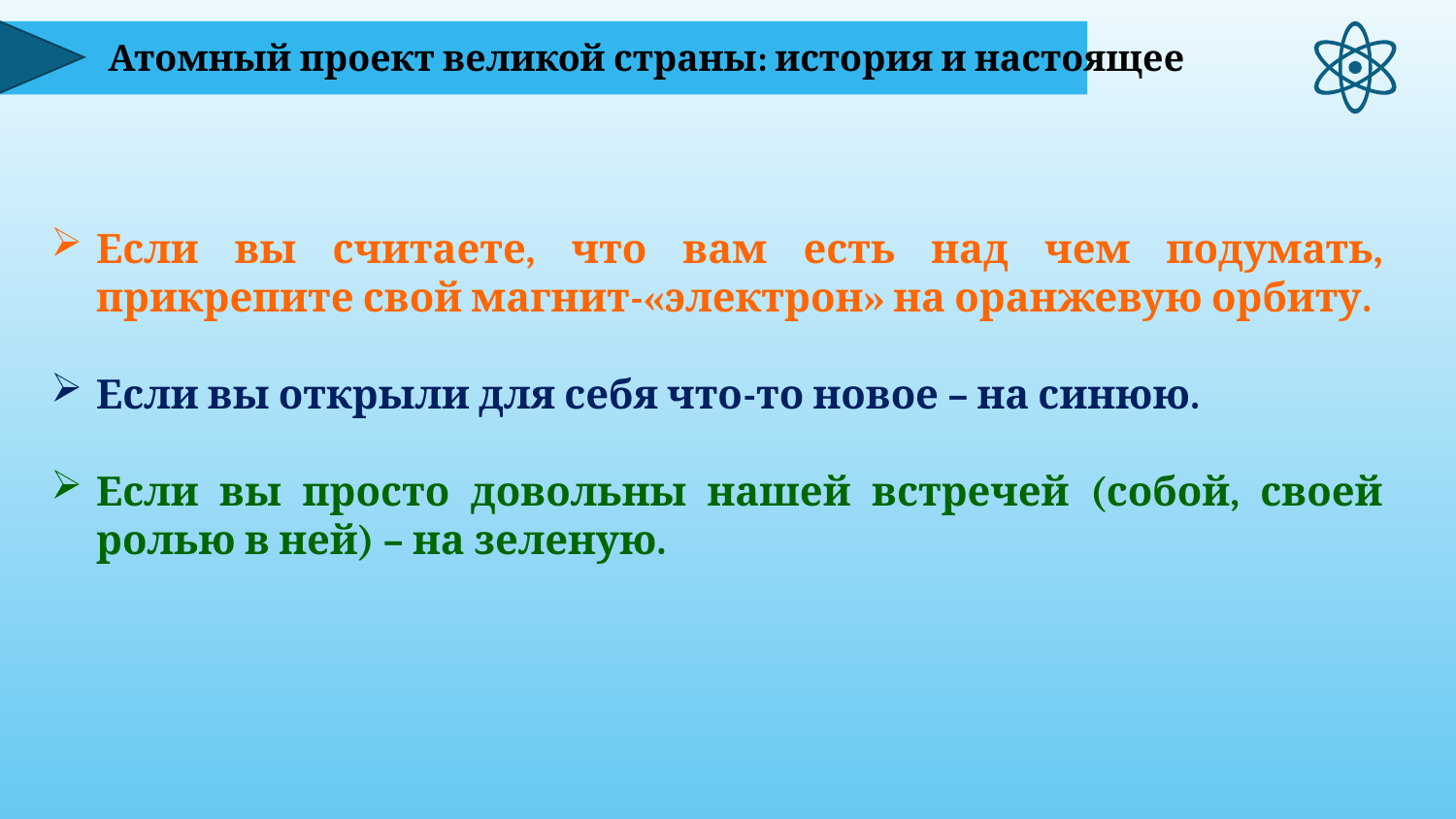

Атомный проект великой страны: история и настоящее
Если вы считаете, что вам есть над чем подумать, прикрепите свой магнит-«электрон» на оранжевую орбиту.

Если вы открыли для себя что-то новое – на синюю.

Если вы просто довольны нашей встречей (собой, своей ролью в ней) – на зеленую.